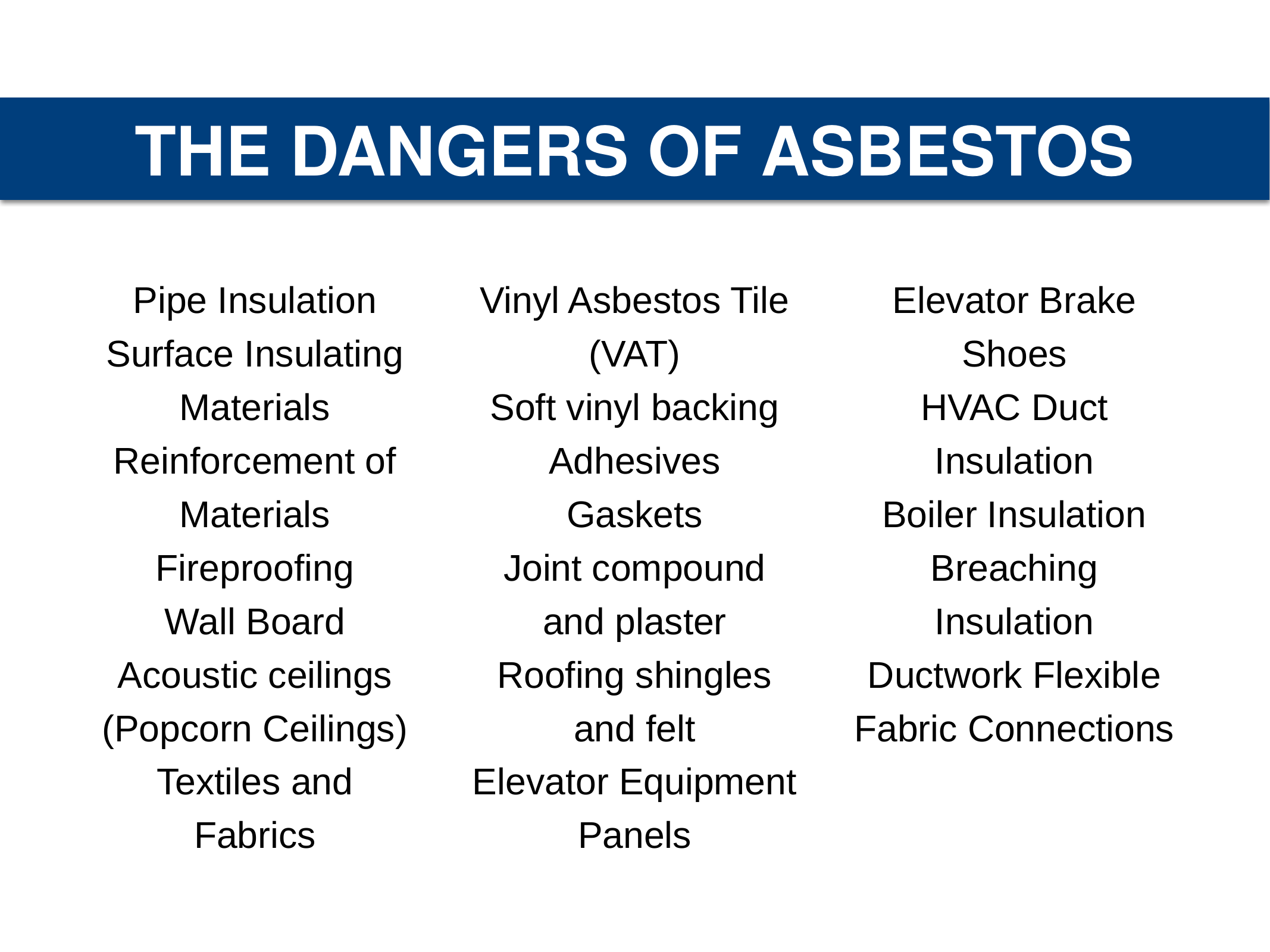

THE DANGERS OF ASBESTOS
ASBESTOS IS COMMONLY FOUND IN:
Pipe Insulation
Surface Insulating Materials
Reinforcement of Materials
Fireproofing
Wall Board
Acoustic ceilings (Popcorn Ceilings)
Textiles and Fabrics
Vinyl Asbestos Tile (VAT)
Soft vinyl backing
Adhesives
Gaskets
Joint compound and plaster
Roofing shingles and felt
Elevator Equipment Panels
Elevator Brake Shoes
HVAC Duct Insulation
Boiler Insulation
Breaching Insulation
Ductwork Flexible Fabric Connections